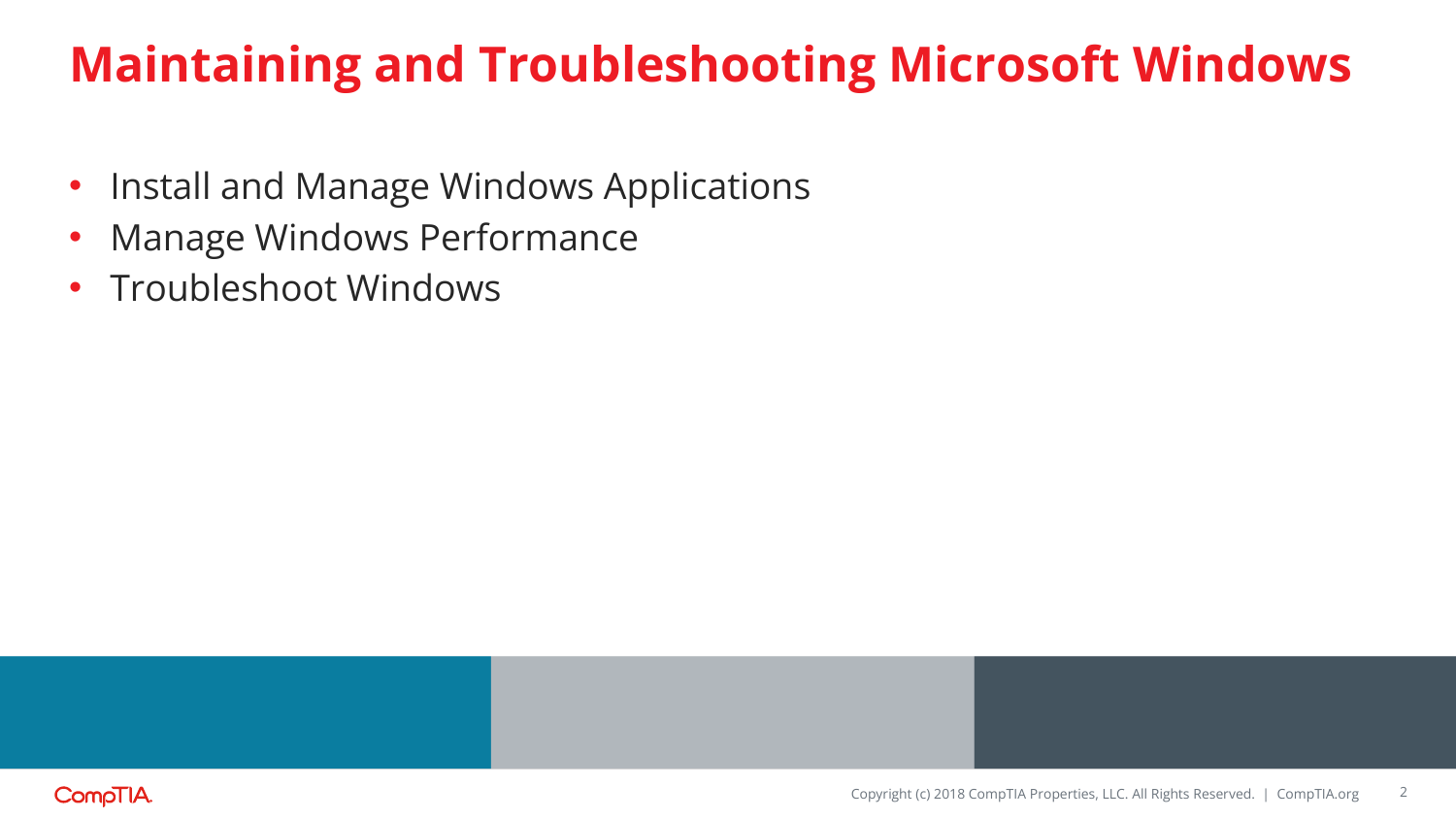

# Maintaining and Troubleshooting Microsoft Windows
Install and Manage Windows Applications
Manage Windows Performance
Troubleshoot Windows
2